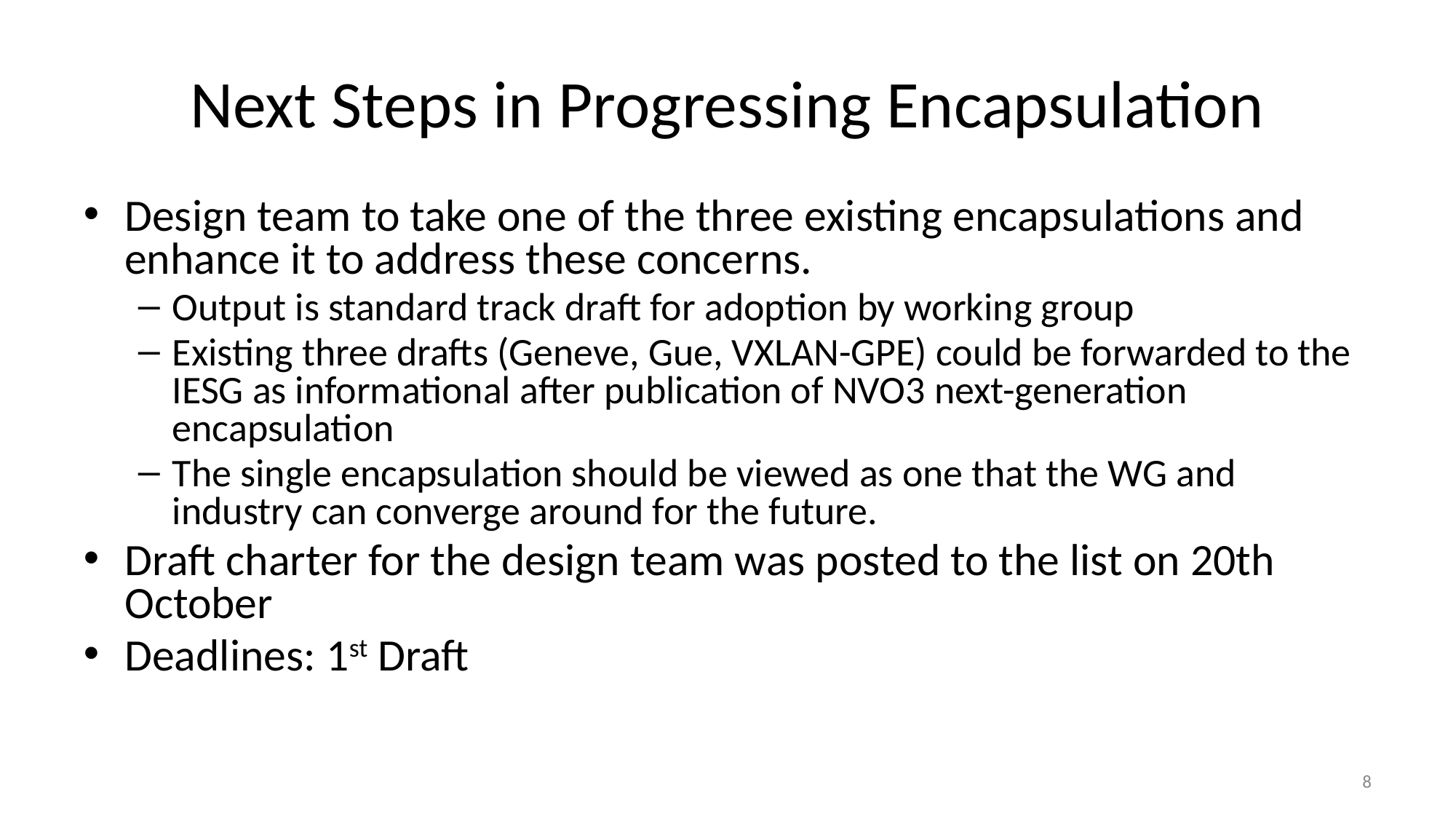

# Next Steps in Progressing Encapsulation
Design team to take one of the three existing encapsulations and enhance it to address these concerns.
Output is standard track draft for adoption by working group
Existing three drafts (Geneve, Gue, VXLAN-GPE) could be forwarded to the IESG as informational after publication of NVO3 next-generation encapsulation
The single encapsulation should be viewed as one that the WG and industry can converge around for the future.
Draft charter for the design team was posted to the list on 20th October
Deadlines: 1st Draft

8